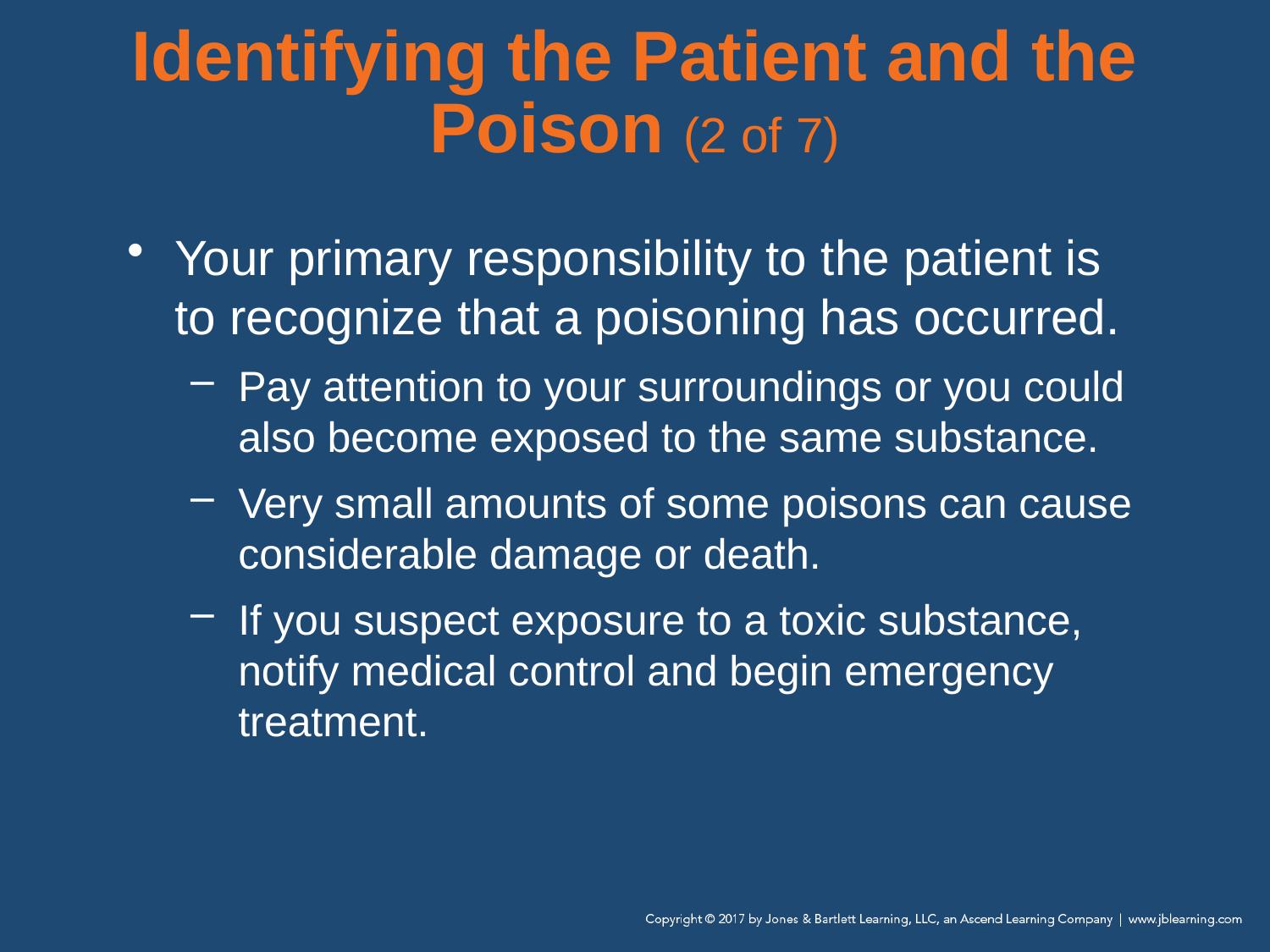

# Identifying the Patient and the Poison (2 of 7)
Your primary responsibility to the patient is to recognize that a poisoning has occurred.
Pay attention to your surroundings or you could also become exposed to the same substance.
Very small amounts of some poisons can cause considerable damage or death.
If you suspect exposure to a toxic substance, notify medical control and begin emergency treatment.